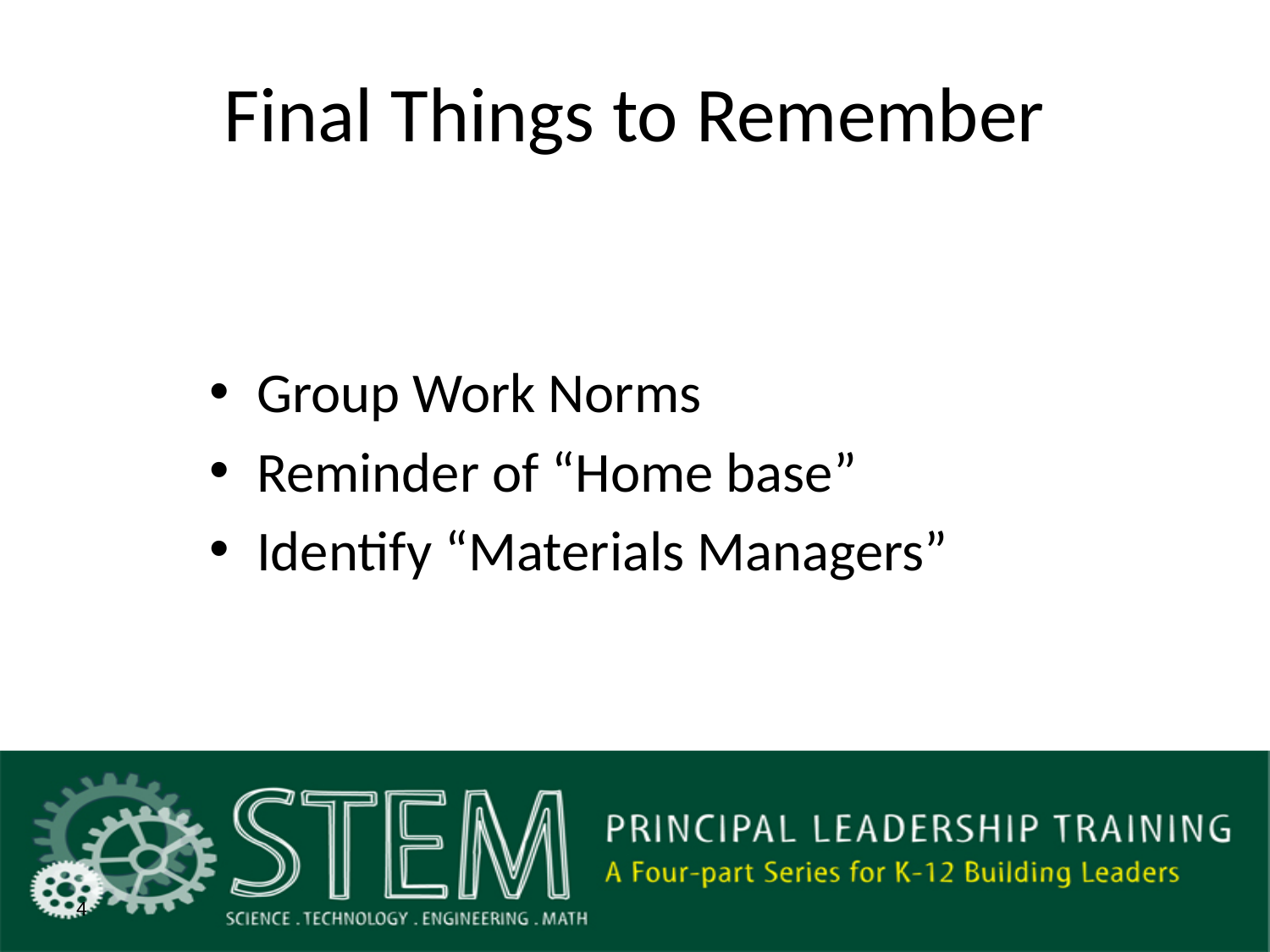

# Final Things to Remember
Group Work Norms
Reminder of “Home base”
Identify “Materials Managers”
4